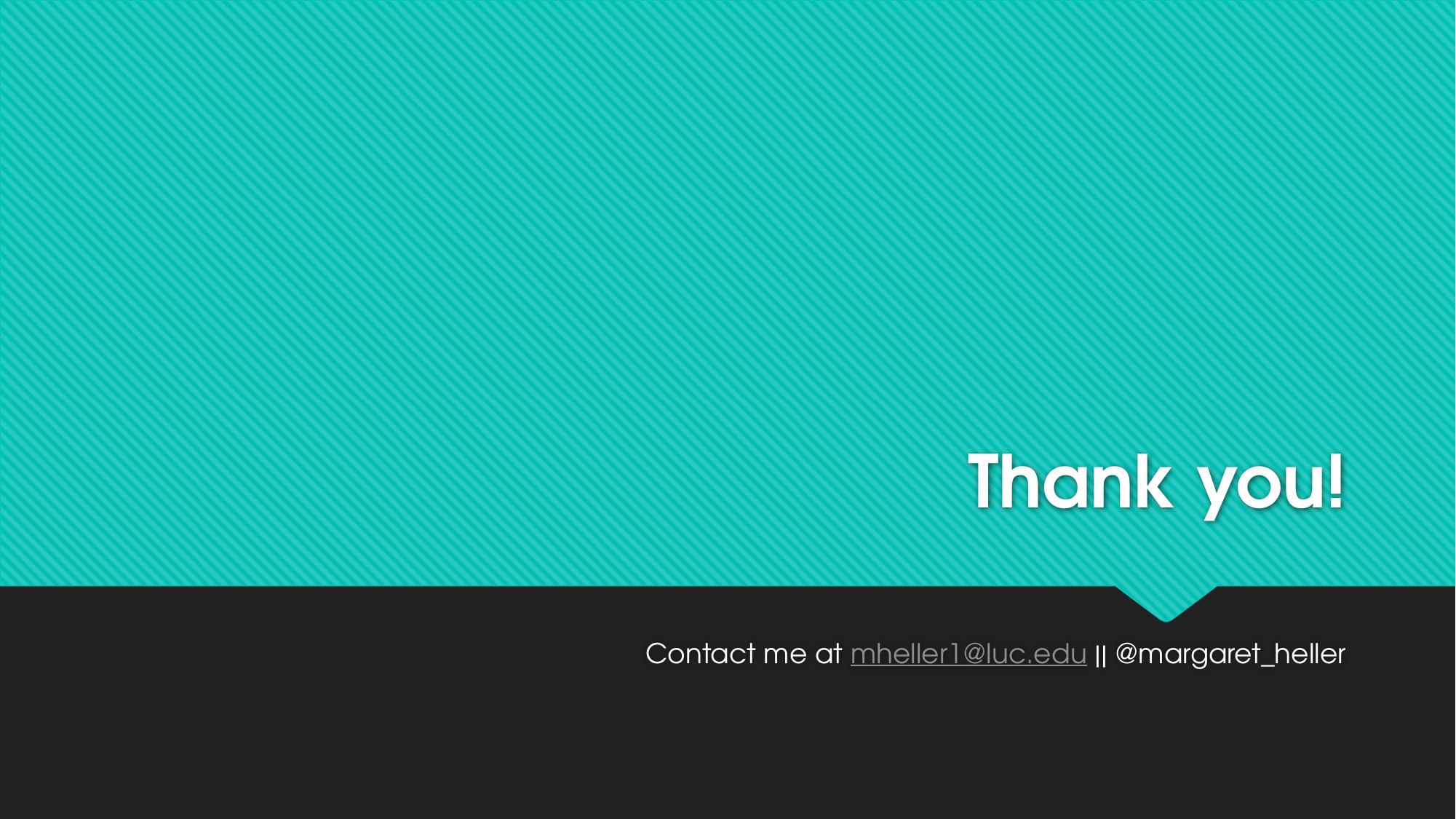

# Thank you!
Contact me at mheller1@luc.edu || @margaret_heller